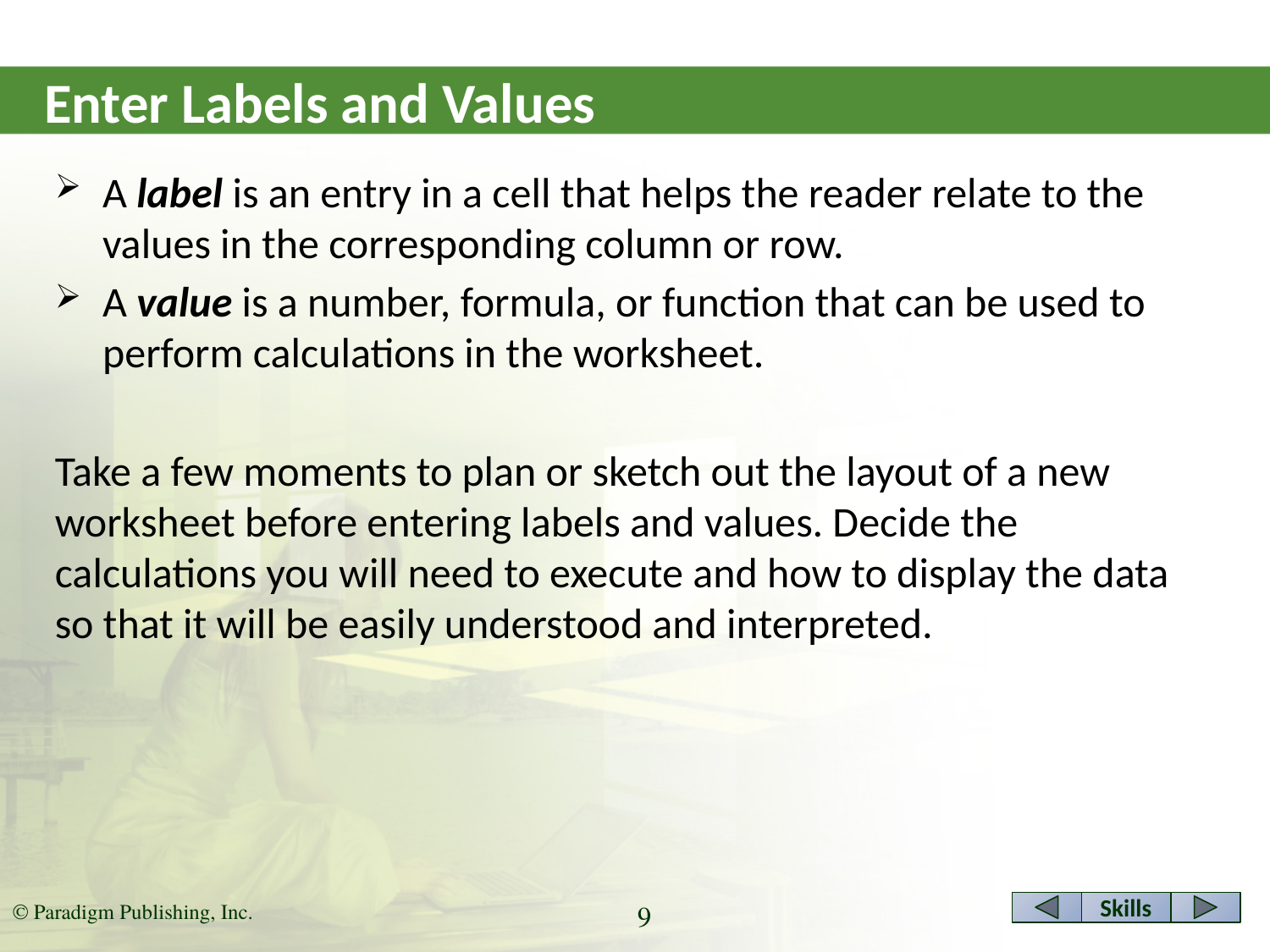

# Enter Labels and Values
A label is an entry in a cell that helps the reader relate to the values in the corresponding column or row.
A value is a number, formula, or function that can be used to perform calculations in the worksheet.

Take a few moments to plan or sketch out the layout of a new worksheet before entering labels and values. Decide the calculations you will need to execute and how to display the data so that it will be easily understood and interpreted.